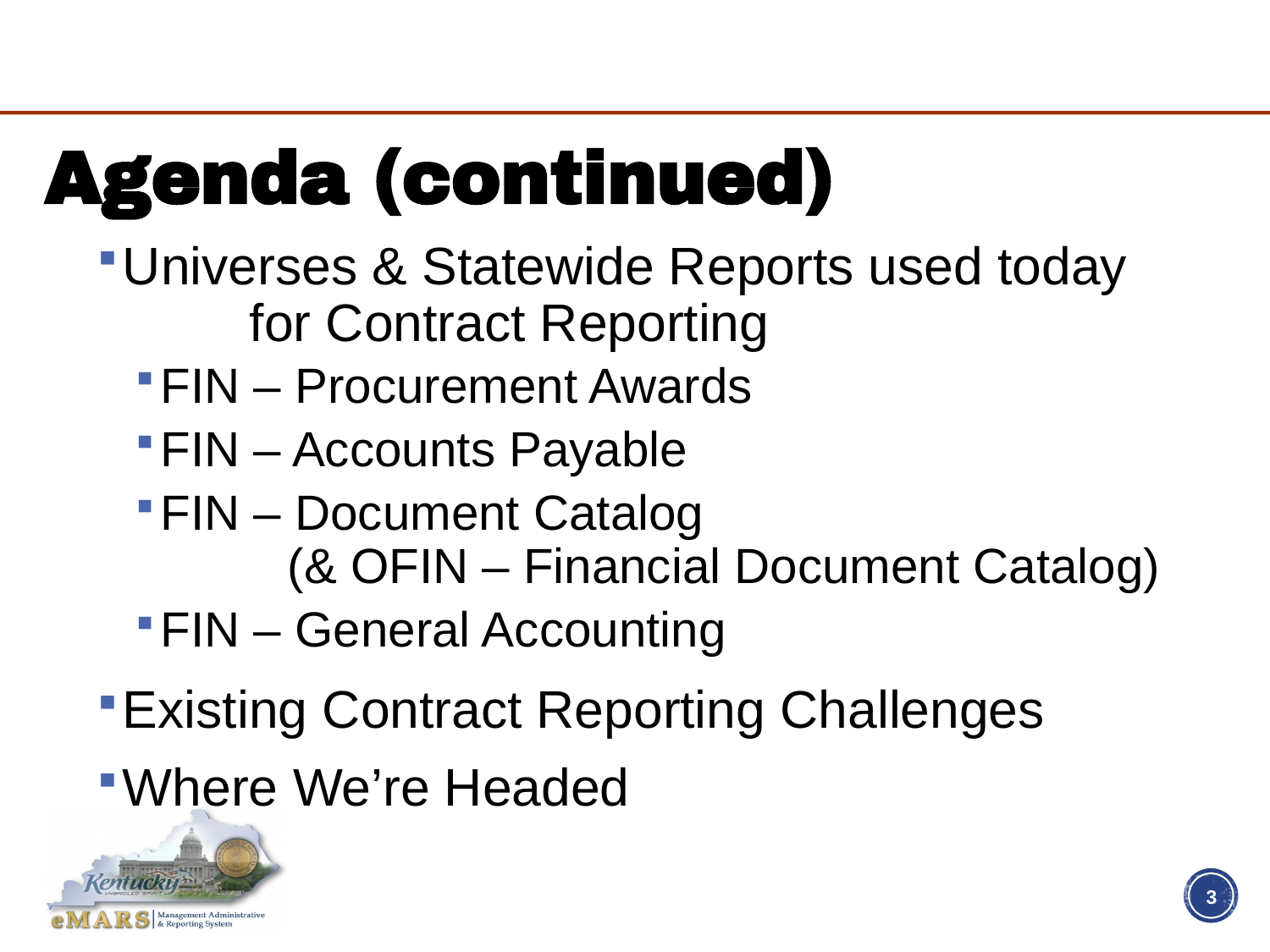

# Agenda (continued)
Universes & Statewide Reports used today
	for Contract Reporting
FIN – Procurement Awards
FIN – Accounts Payable
FIN – Document Catalog
	(& OFIN – Financial Document Catalog)
FIN – General Accounting
Existing Contract Reporting Challenges
Where We’re Headed

3